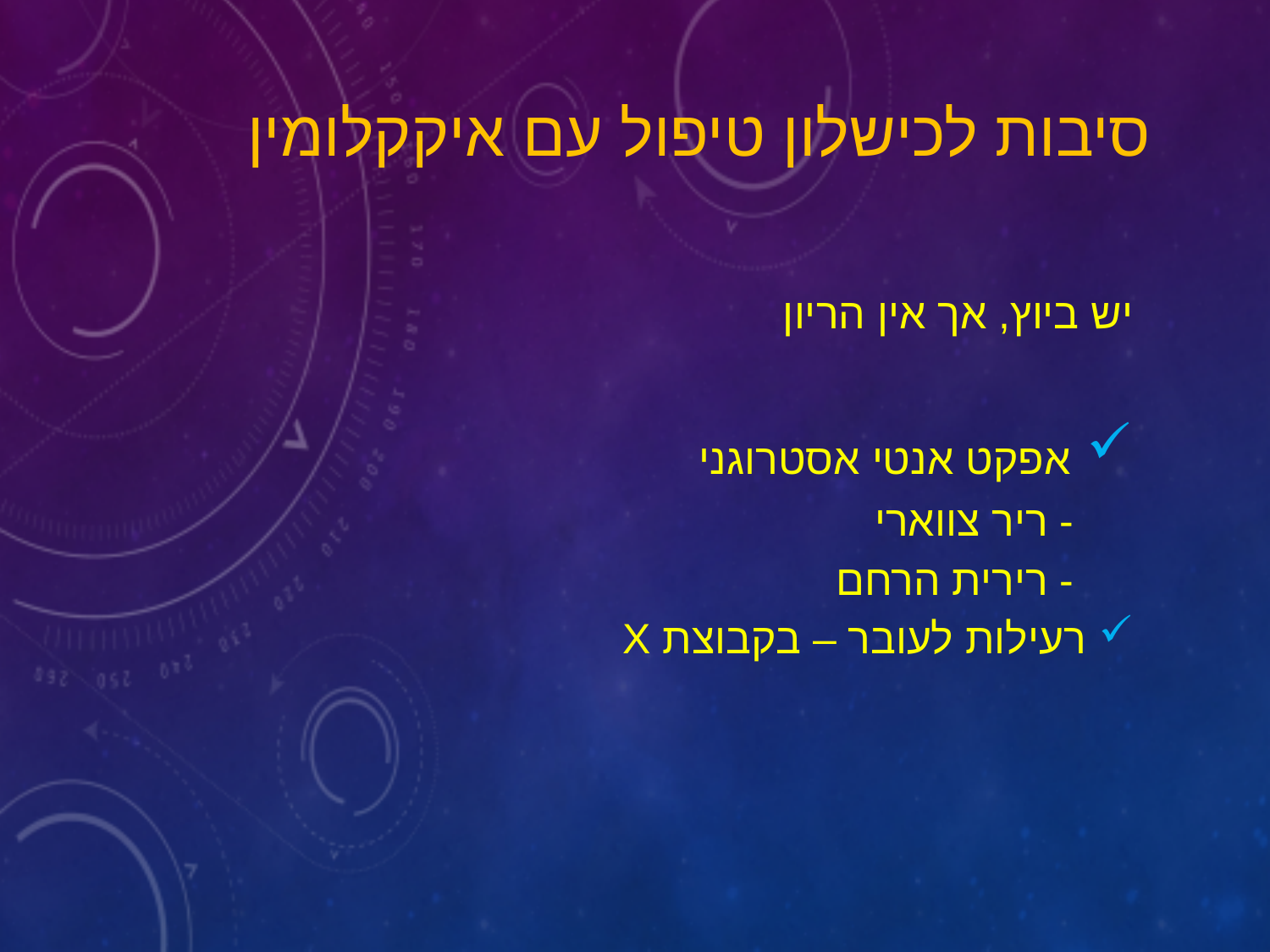

# סיבות לכישלון טיפול עם איקקלומין
יש ביוץ, אך אין הריון

 אפקט אנטי אסטרוגני
     - ריר צווארי
     - רירית הרחם
 רעילות לעובר – בקבוצת X